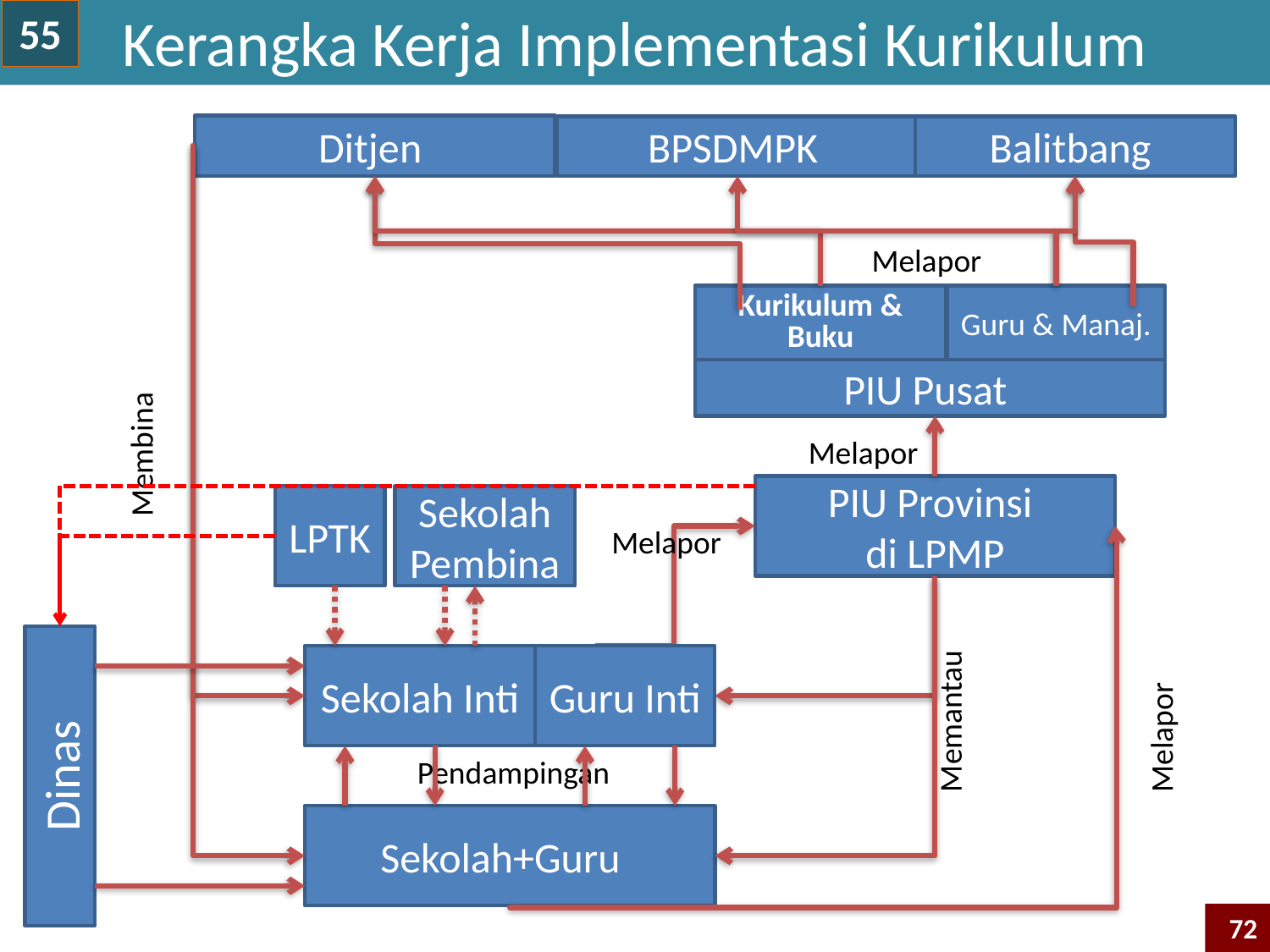

55
Kerangka Kerja Implementasi Kurikulum
Ditjen
BPSDMPK
Balitbang
Melapor
Kurikulum & Buku
Guru & Manaj.
PIU Pusat
Melapor
Membina
PIU Provinsi
di LPMP
LPTK
Sekolah Pembina
Melapor
Dinas
Sekolah Inti
Guru Inti
Memantau
Melapor
Pendampingan
Sekolah+Guru
72